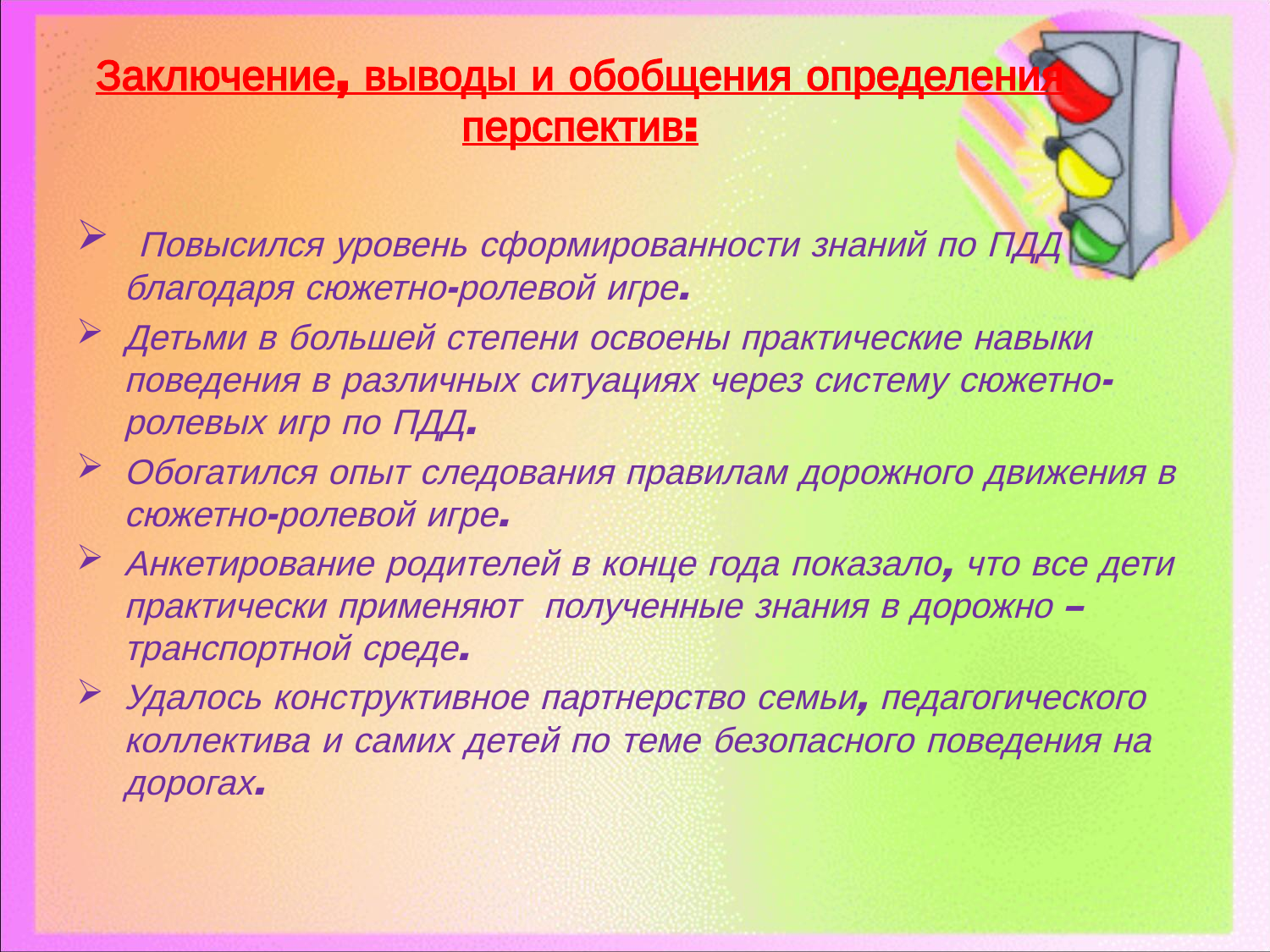

# Заключение, выводы и обобщения определения перспектив:

 Повысился уровень сформированности знаний по ПДД благодаря сюжетно-ролевой игре.
Детьми в большей степени освоены практические навыки поведения в различных ситуациях через систему сюжетно-ролевых игр по ПДД.
Обогатился опыт следования правилам дорожного движения в сюжетно-ролевой игре.
Анкетирование родителей в конце года показало, что все дети практически применяют  полученные знания в дорожно – транспортной среде.
Удалось конструктивное партнерство семьи, педагогического коллектива и самих детей по теме безопасного поведения на дорогах.